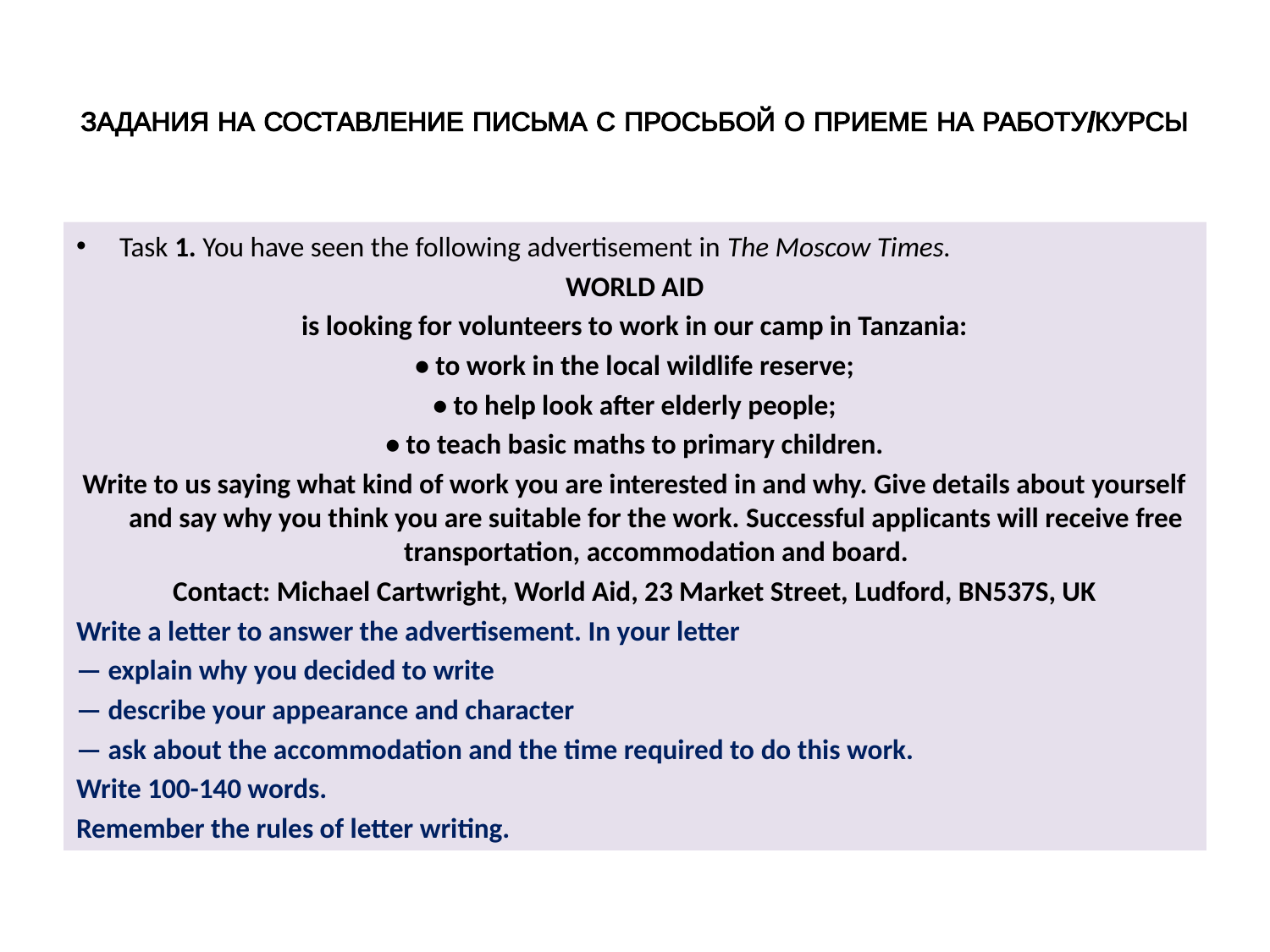

# ЗАДАНИЯ НА СОСТАВЛЕНИЕ ПИСЬМА С ПРОСЬБОЙ О ПРИЕМЕ НА РАБОТУ/КУРСЫ
Task 1. You have seen the following advertisement in The Moscow Times.
WORLD AID
is looking for volunteers to work in our camp in Tanzania:
• to work in the local wildlife reserve;
• to help look after elderly people;
• to teach basic maths to primary children.
Write to us saying what kind of work you are interested in and why. Give details about yourself and say why you think you are suitable for the work. Successful applicants will receive free transportation, accommodation and board.
Contact: Michael Cartwright, World Aid, 23 Market Street, Ludford, BN537S, UK
Write a letter to answer the advertisement. In your letter
— explain why you decided to write
— describe your appearance and character
— ask about the accommodation and the time required to do this work.
Write 100-140 words.
Remember the rules of letter writing.